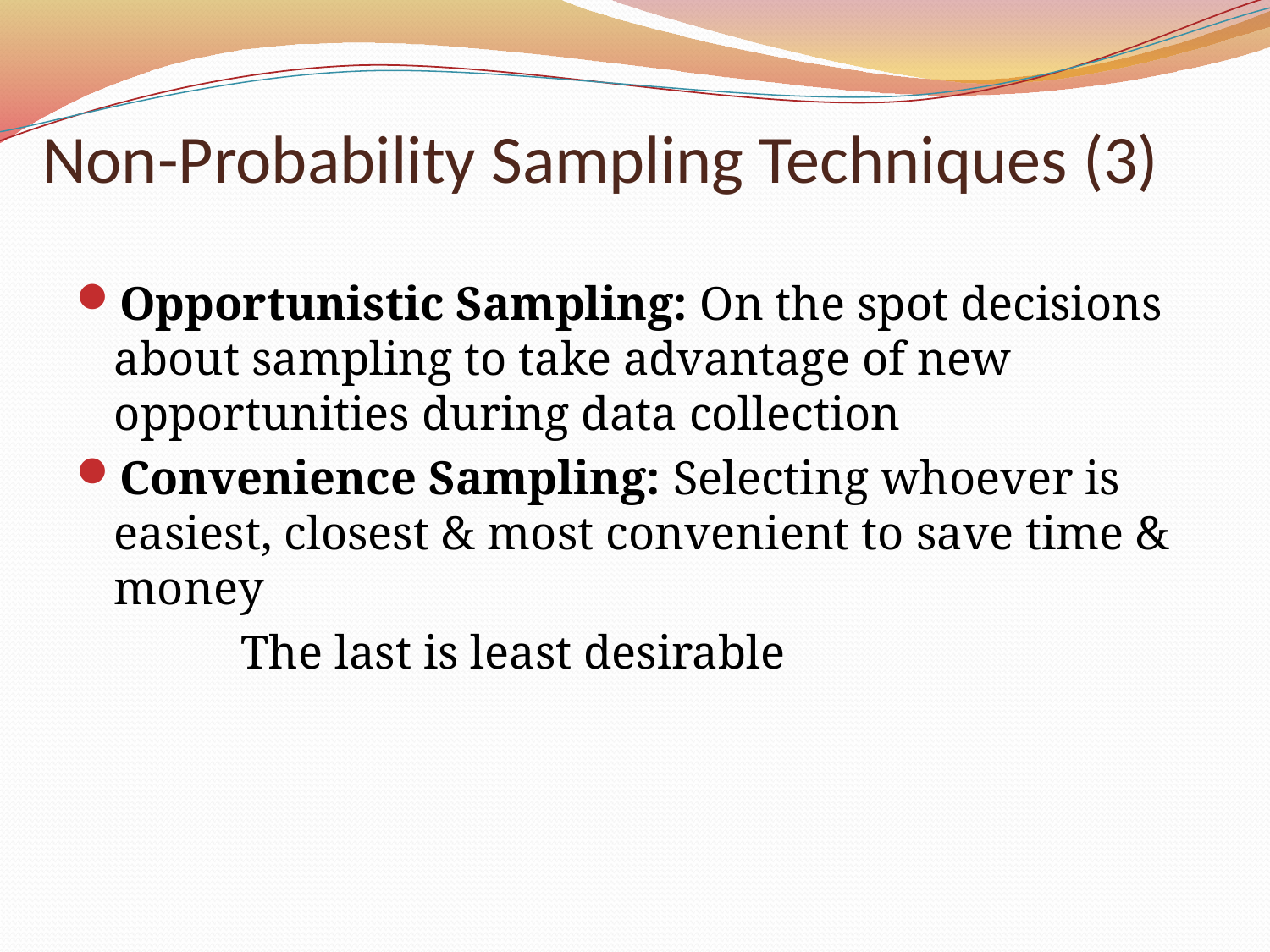

# Non-Probability Sampling Techniques (3)
Opportunistic Sampling: On the spot decisions about sampling to take advantage of new opportunities during data collection
Convenience Sampling: Selecting whoever is easiest, closest & most convenient to save time & money
		The last is least desirable